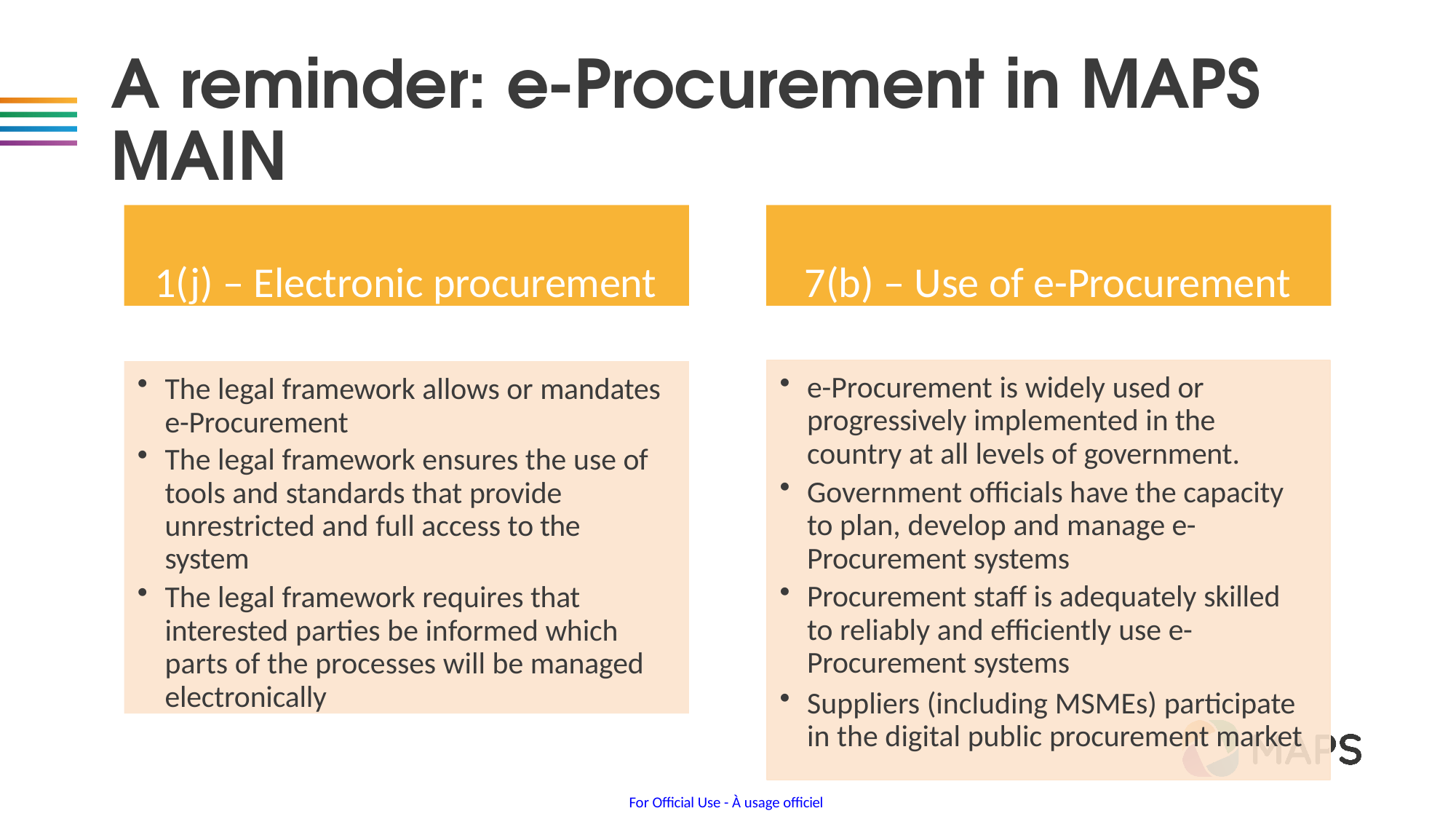

# A reminder: e-Procurement in MAPS MAIN

1(j) – Electronic procurement

7(b) – Use of e-Procurement

The legal framework allows or mandates e-Procurement
The legal framework ensures the use of tools and standards that provide unrestricted and full access to the system
The legal framework requires that interested parties be informed which parts of the processes will be managed electronically
e-Procurement is widely used or progressively implemented in the country at all levels of government.
Government officials have the capacity to plan, develop and manage e- Procurement systems
Procurement staff is adequately skilled to reliably and efficiently use e- Procurement systems
Suppliers (including MSMEs) participate in the digital public procurement market
For Official Use - À usage officiel